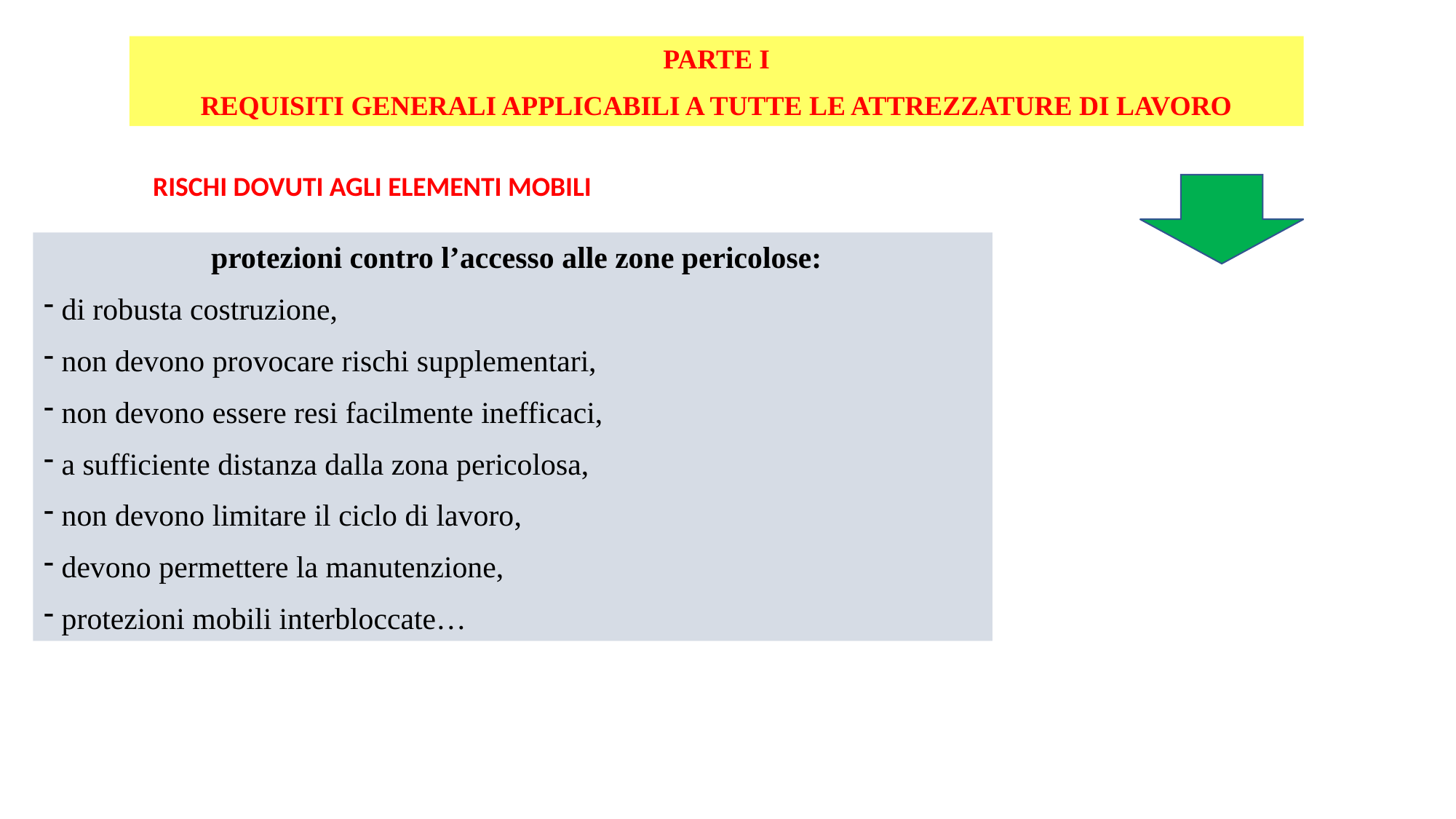

PARTE I
REQUISITI GENERALI APPLICABILI A TUTTE LE ATTREZZATURE DI LAVORO
RISCHI DOVUTI AGLI ELEMENTI MOBILI

 protezioni contro l’accesso alle zone pericolose:
 di robusta costruzione,
 non devono provocare rischi supplementari,
 non devono essere resi facilmente inefficaci,
 a sufficiente distanza dalla zona pericolosa,
 non devono limitare il ciclo di lavoro,
 devono permettere la manutenzione,
 protezioni mobili interbloccate…